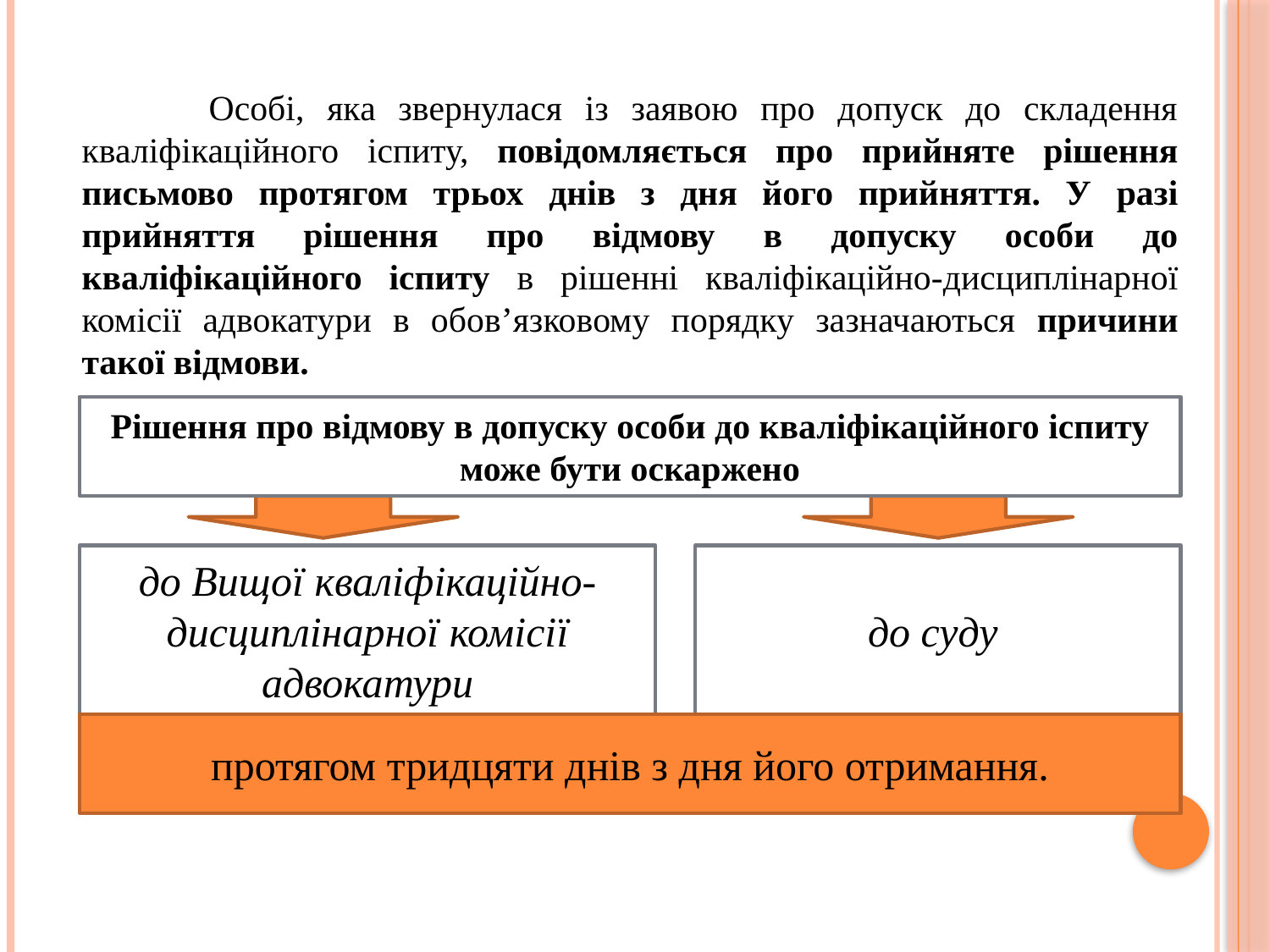

Особі, яка звернулася із заявою про допуск до складення кваліфікаційного іспиту, повідомляється про прийняте рішення письмово протягом трьох днів з дня його прийняття. У разі прийняття рішення про відмову в допуску особи до кваліфікаційного іспиту в рішенні кваліфікаційно-дисциплінарної комісії адвокатури в обов’язковому порядку зазначаються причини такої відмови.

Рішення про відмову в допуску особи до кваліфікаційного іспиту може бути оскаржено

до Вищої кваліфікаційно-дисциплінарної комісії адвокатури
до суду
протягом тридцяти днів з дня його отримання.